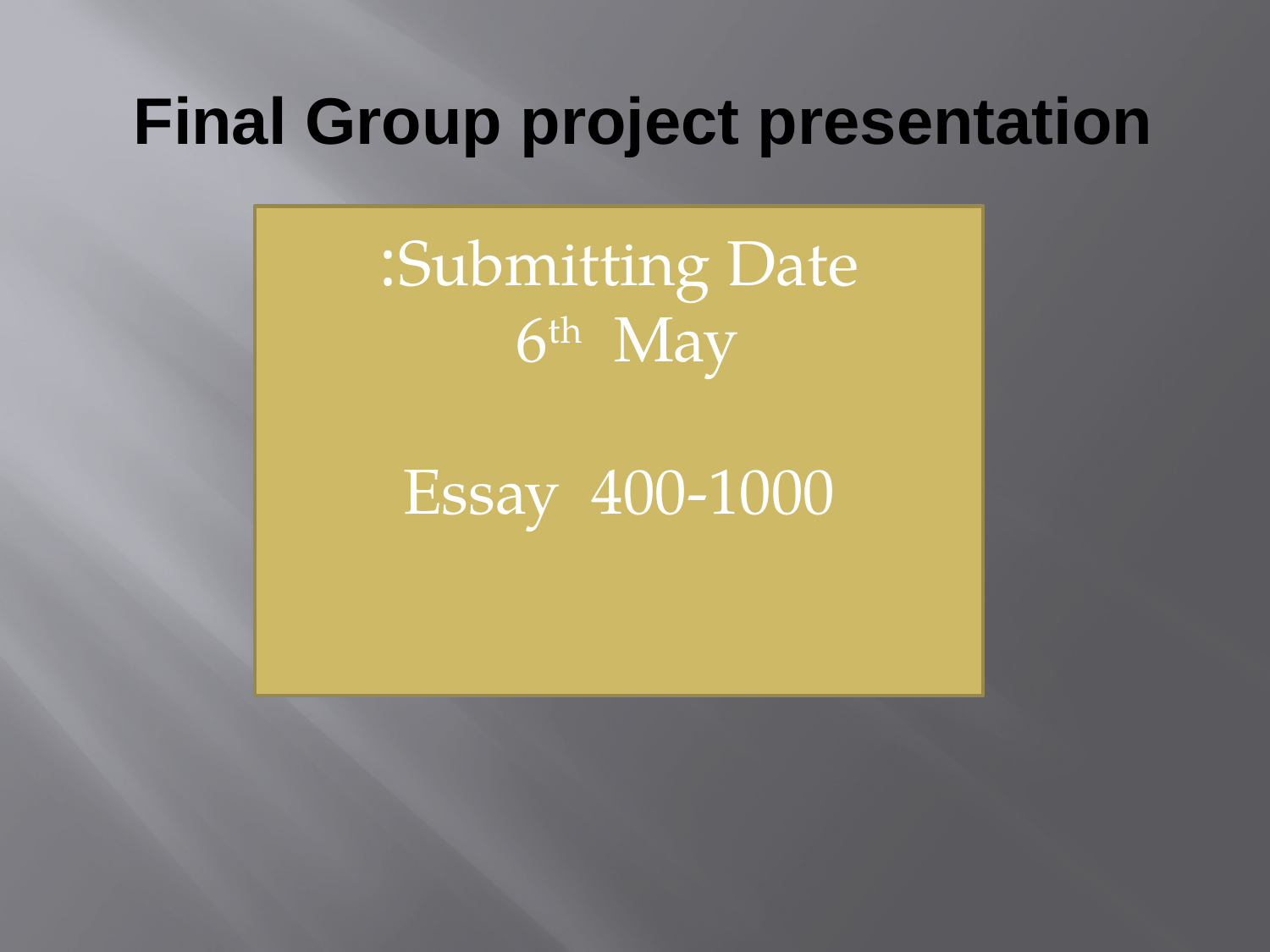

# Final Group project presentation

Submitting Date:
6th  May

Essay  400-1000